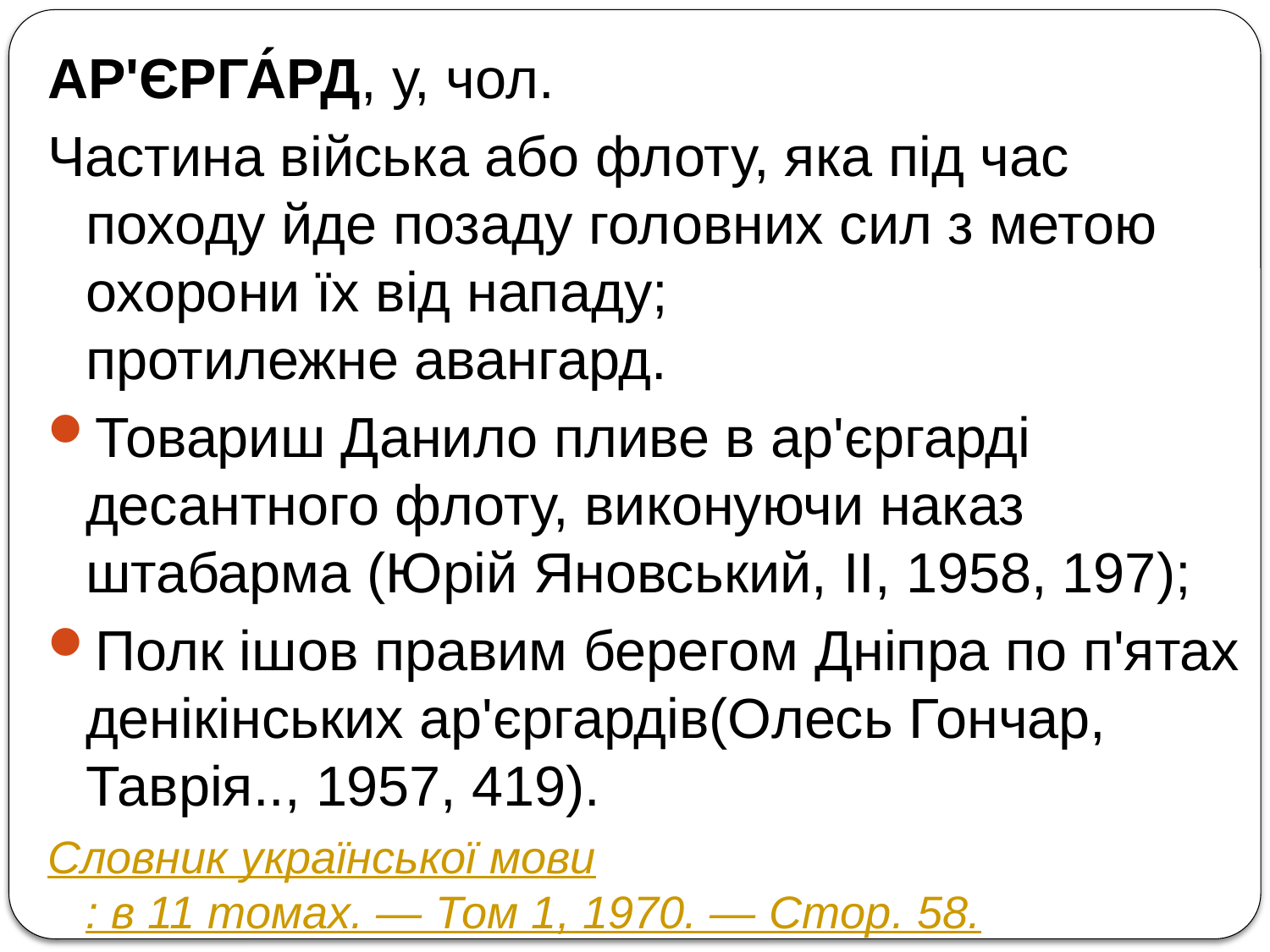

АР'ЄРГА́РД, у, чол.
Частина війська або флоту, яка під час походу йде позаду головних сил з метою охорони їх від нападу; протилежне авангард.
Товариш Данило пливе в ар'єргарді десантного флоту, виконуючи наказ штабарма (Юрій Яновський, II, 1958, 197);
Полк ішов правим берегом Дніпра по п'ятах денікінських ар'єргардів(Олесь Гончар, Таврія.., 1957, 419).
Словник української мови: в 11 томах. — Том 1, 1970. — Стор. 58.
#